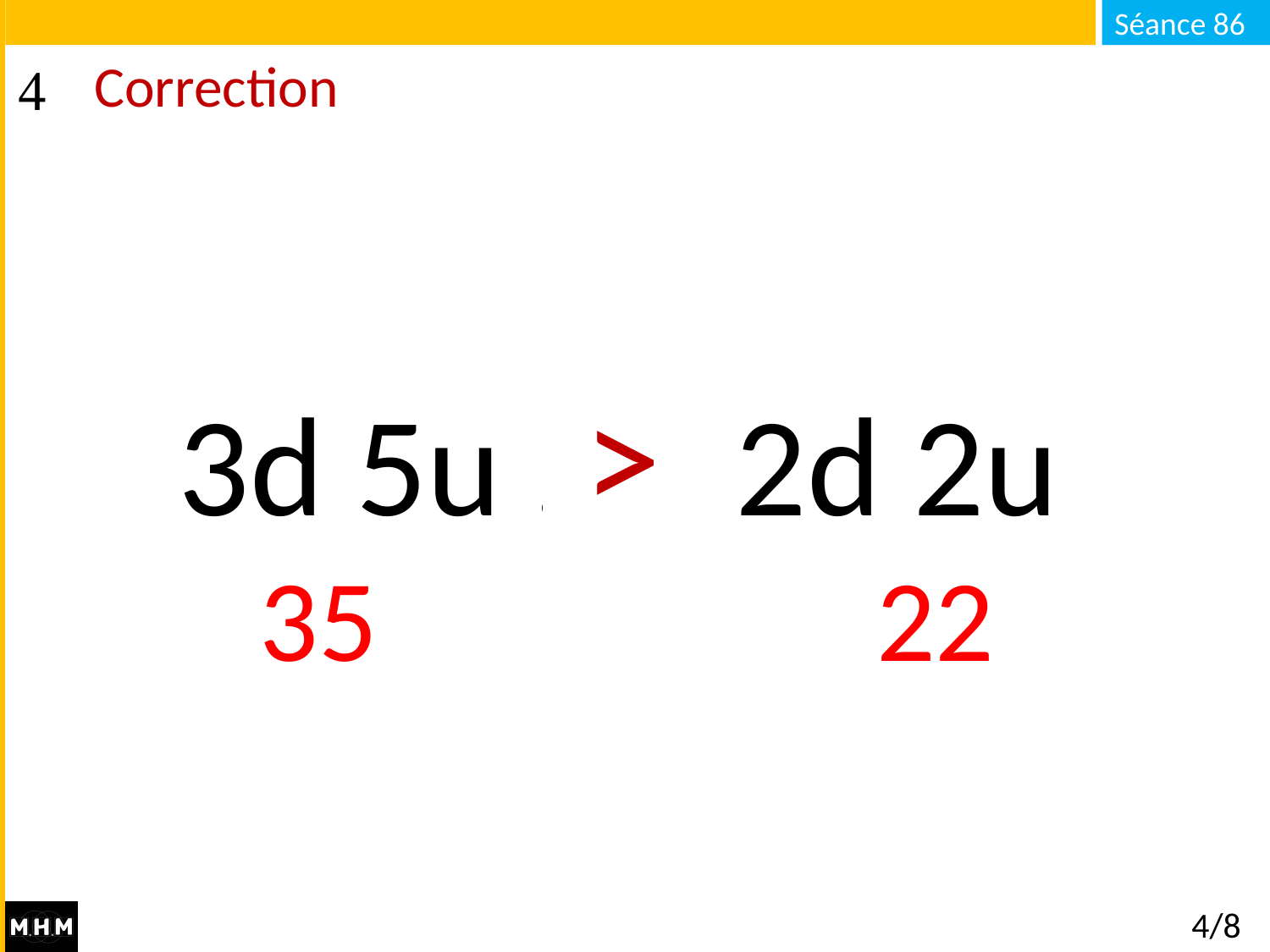

# Correction
>
3d 5u . . . 2d 2u
 35                   22
4/8